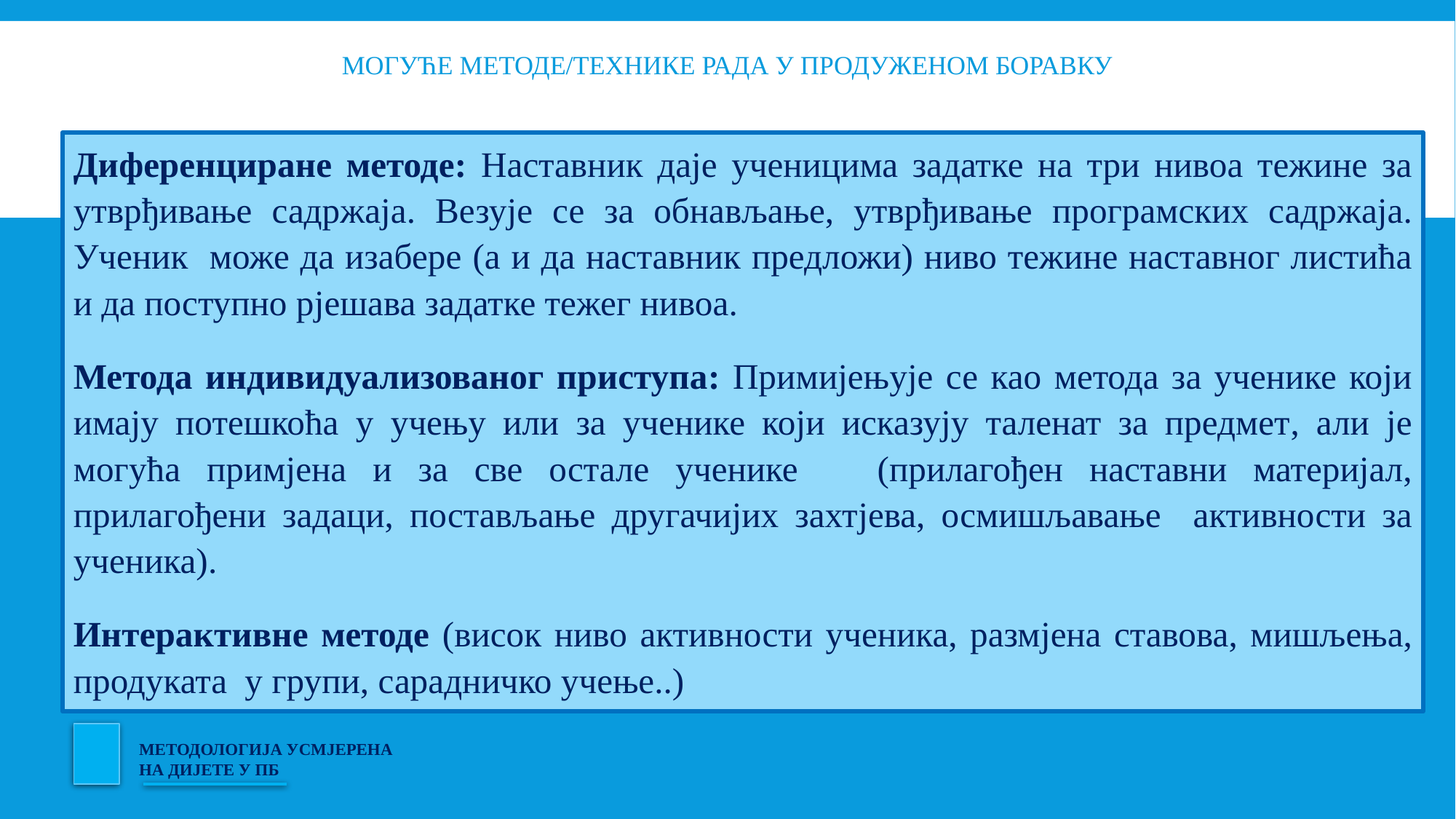

# могуће Методе/технике рада у продуженом боравку
Диференциране методе: Наставник даје ученицима задатке на три нивоа тежине за утврђивање садржаја. Везује се за обнављање, утврђивање програмских садржаја. Ученик  може да изабере (а и да наставник предложи) ниво тежине наставног листића и да поступно рјешава задатке тежег нивоа.
Метода индивидуализованог приступа: Примијењује се као метода за ученике који имају потешкоћа у учењу или за ученике који исказују таленат за предмет, али је могућа примјена и за све остале ученике   (прилагођен наставни материјал, прилагођени задаци, постављање другачијих захтјева, осмишљавање  активности за ученика).
Интерактивне методе (висок ниво активности ученика, размјена ставова, мишљења, продуката  у групи, сарадничко учење..)

МЕТОДОЛОГИЈА УСМЈЕРЕНА  НА ДИЈЕТЕ У ПБ